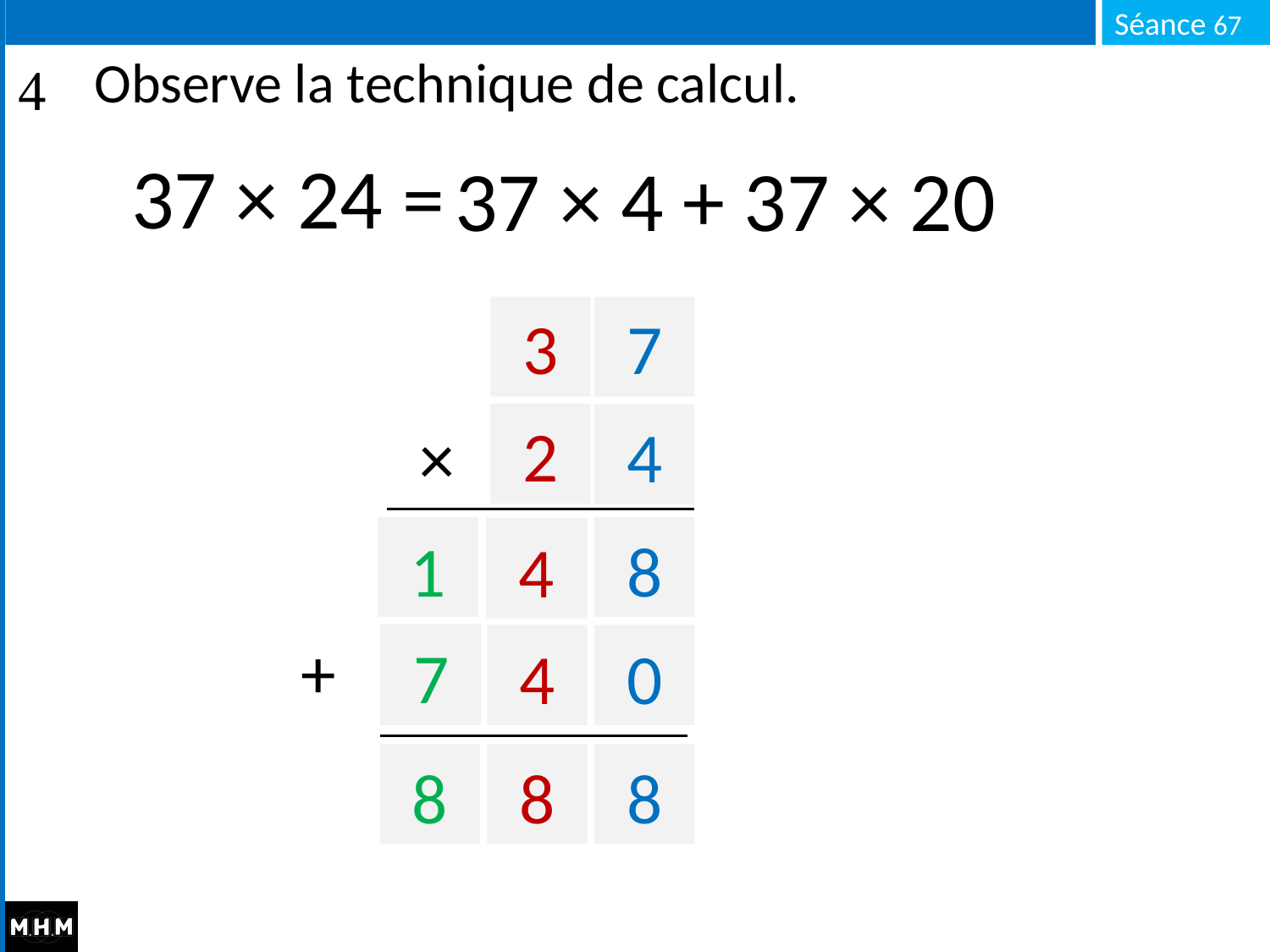

# Observe la technique de calcul.
37 × 24 =
37 × 4 + 37 × 20
3
7
2
×
4
2
1
8
4
2
+
7
6
4
0
1
8
8
8